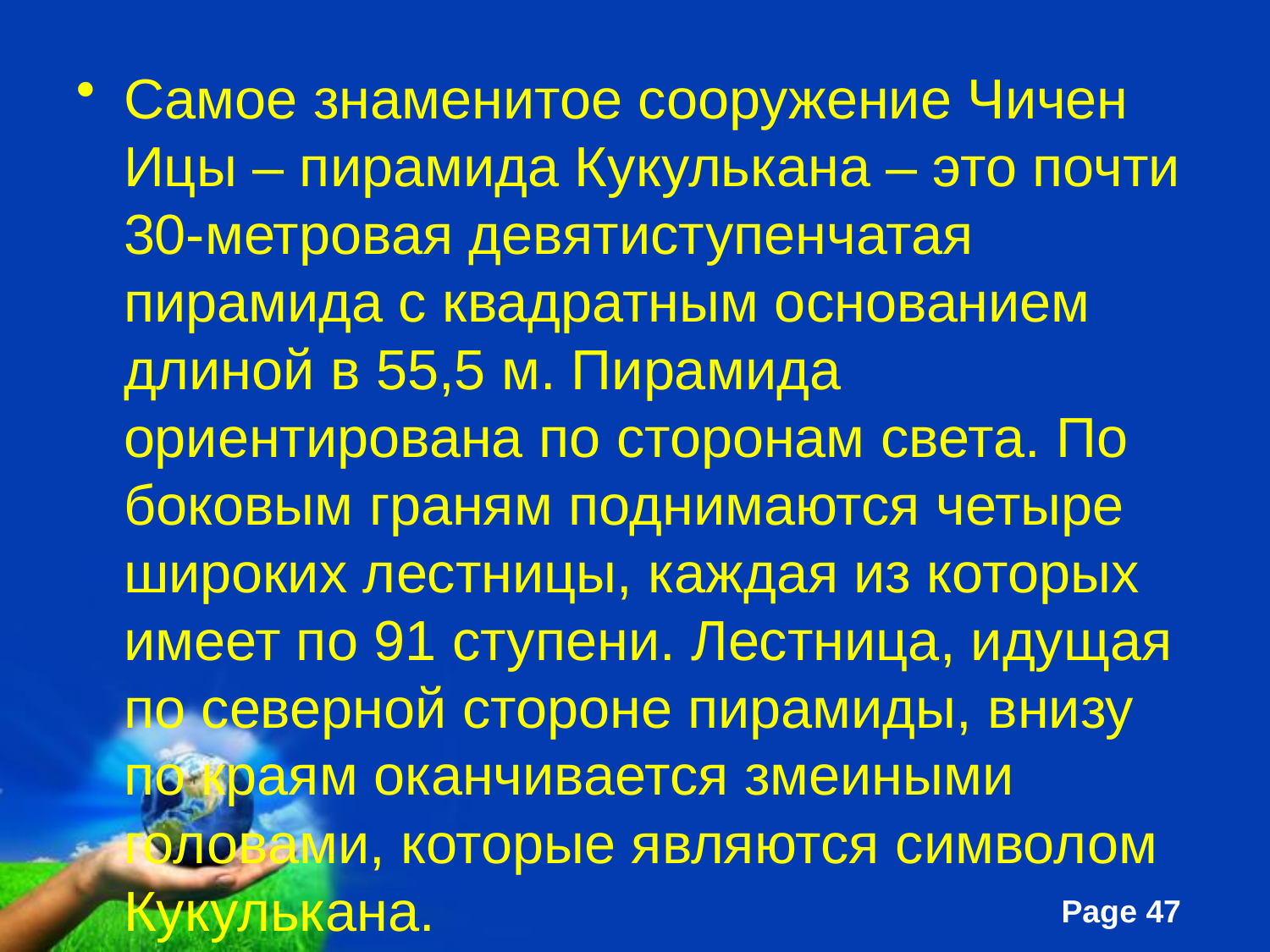

#
Самое знаменитое сооружение Чичен Ицы – пирамида Кукулькана – это почти 30-метровая девятиступенчатая пирамида с квадратным основанием длиной в 55,5 м. Пирамида ориентирована по сторонам света. По боковым граням поднимаются четыре широких лестницы, каждая из которых имеет по 91 ступени. Лестница, идущая по северной стороне пирамиды, внизу по краям оканчивается змеиными головами, которые являются символом Кукулькана.